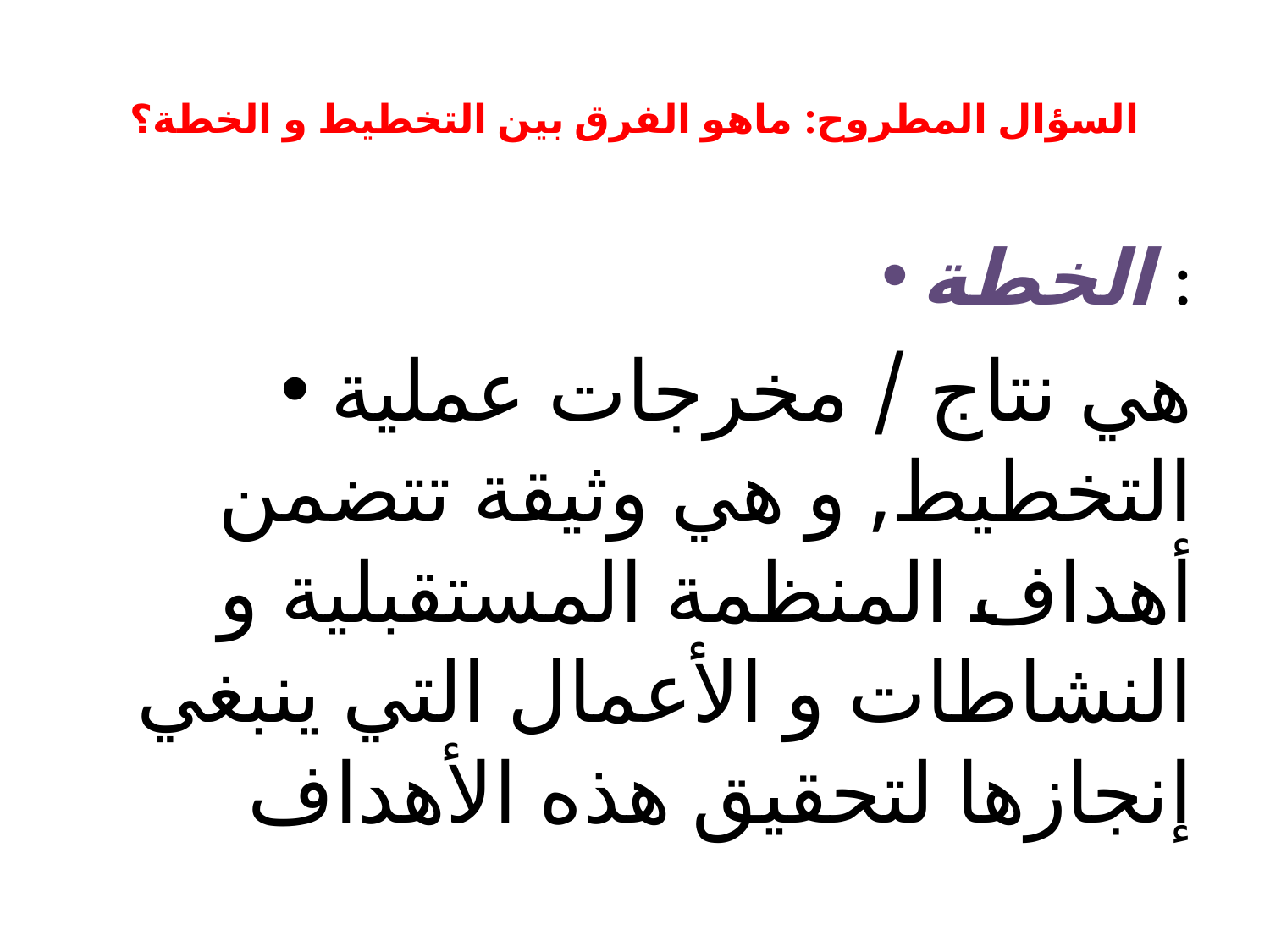

# السؤال المطروح: ماهو الفرق بين التخطيط و الخطة؟
الخطة :
هي نتاج / مخرجات عملية التخطيط, و هي وثيقة تتضمن أهداف المنظمة المستقبلية و النشاطات و الأعمال التي ينبغي إنجازها لتحقيق هذه الأهداف